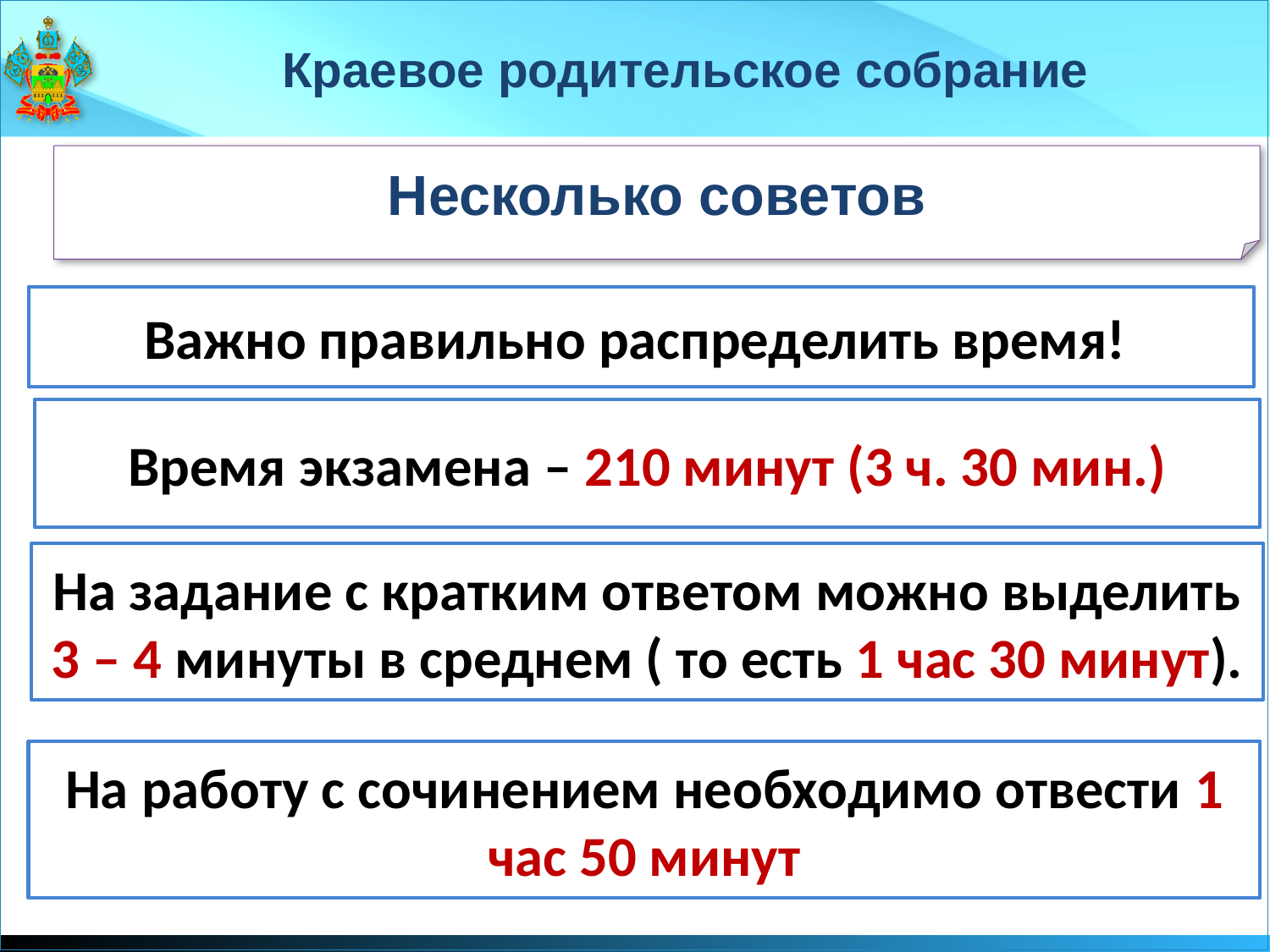

# Краевое родительское собрание
Несколько советов
Важно правильно распределить время!
Время экзамена – 210 минут (3 ч. 30 мин.)
На задание с кратким ответом можно выделить 3 – 4 минуты в среднем ( то есть 1 час 30 минут).
На работу с сочинением необходимо отвести 1 час 50 минут